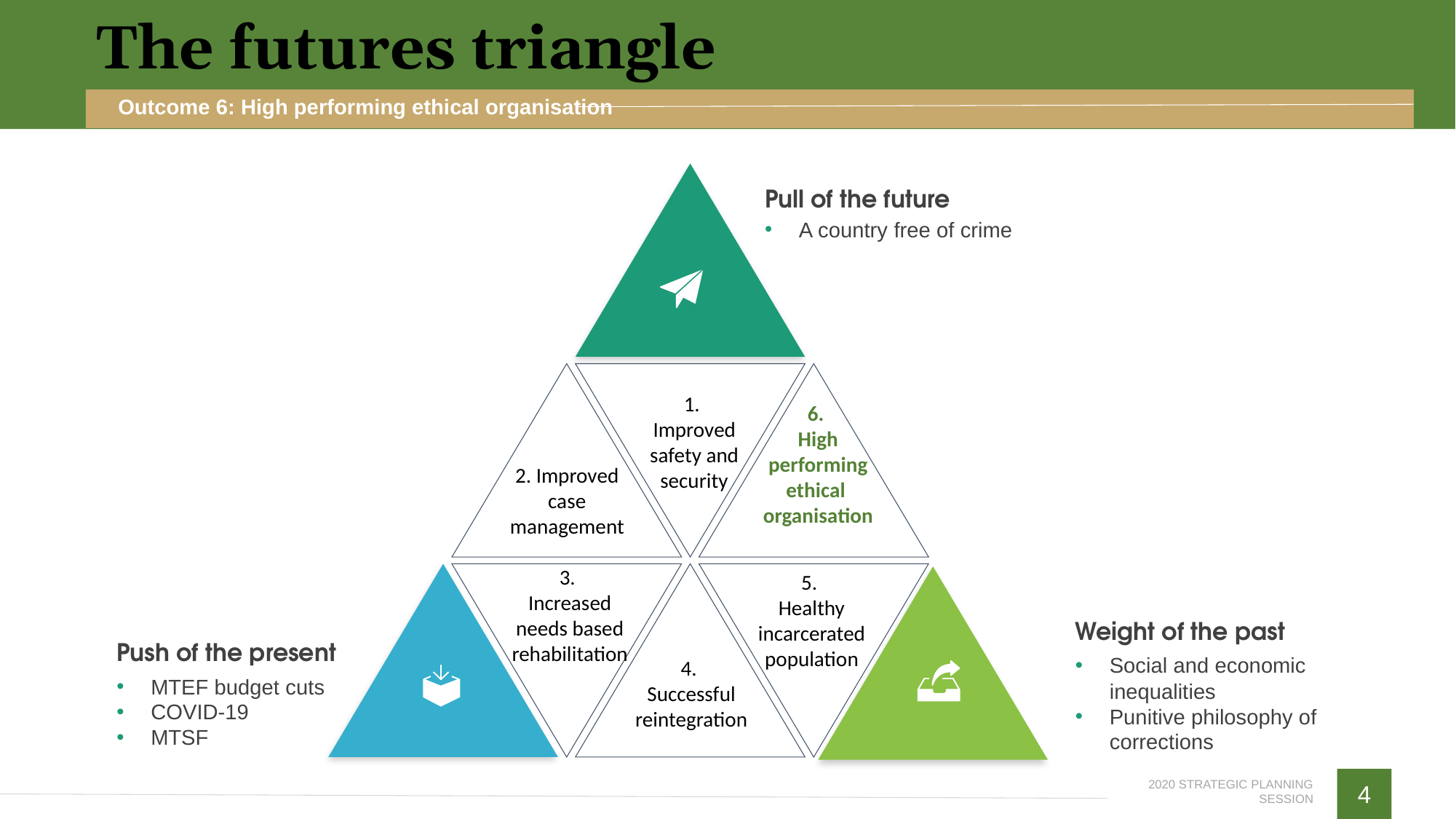

The futures triangle

Outcome 6: High performing ethical organisation

1.
Improved safety and security
6.
High performing ethical  organisation
2. Improved case management
3.
Increased needs based rehabilitation
5.
Healthy
incarcerated population

4.
Successful reintegration

Pull of the future
A country free of crime
Weight of the past
Push of the present
Social and economic inequalities
Punitive philosophy of corrections

MTEF budget cuts
COVID-19
MTSF